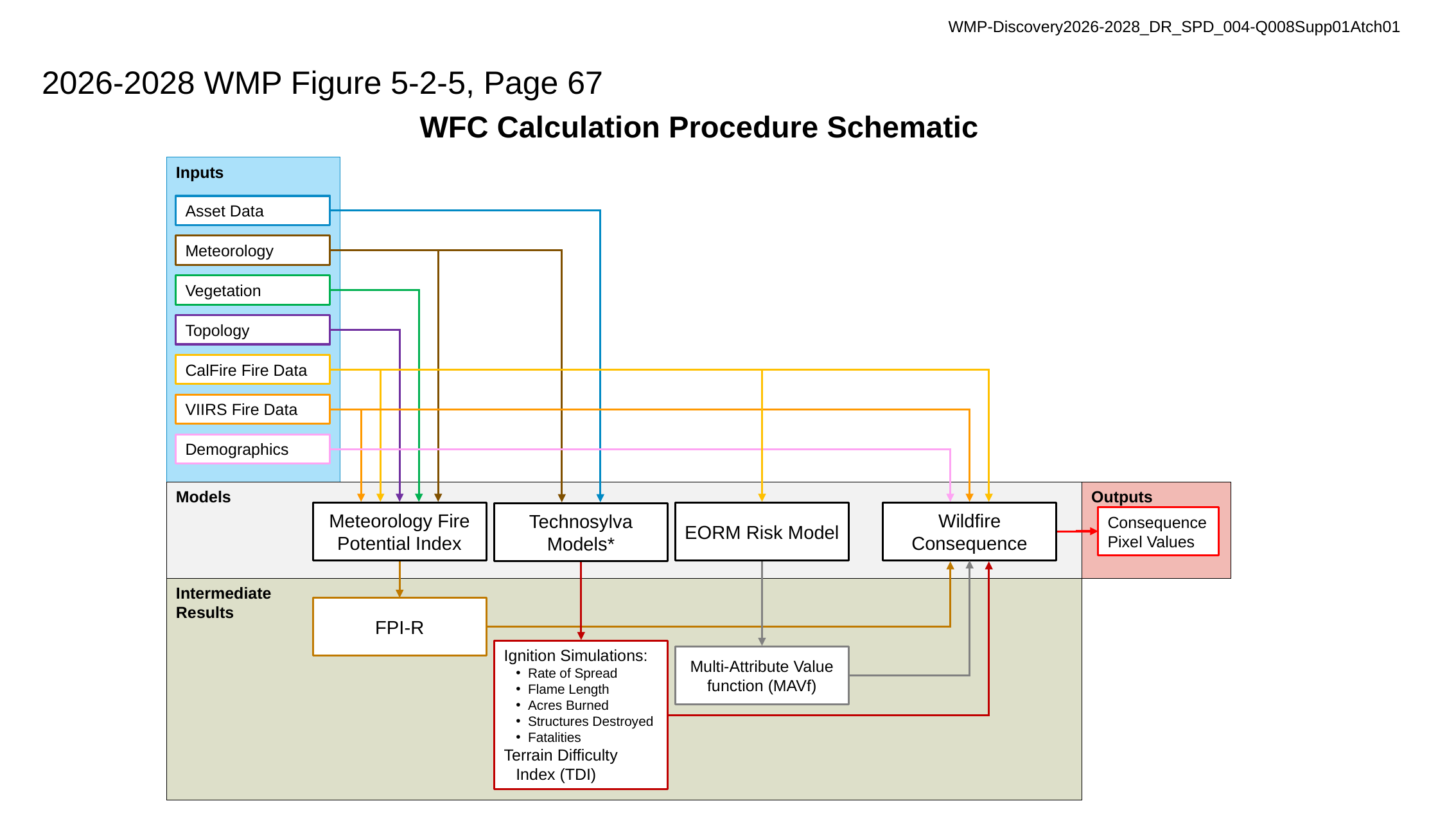

WMP-Discovery2026-2028_DR_SPD_004-Q008Supp01Atch01
2026-2028 WMP Figure 5-2-5, Page 67
WFC Calculation Procedure Schematic
Inputs
Asset Data
Meteorology
Vegetation
Topology
CalFire Fire Data
VIIRS Fire Data
Demographics
Models
Outputs

Meteorology Fire Potential Index

EORM Risk Model

Wildfire Consequence

Technosylva Models*

Consequence Pixel Values
Intermediate
Results

FPI-R

Ignition Simulations:
Rate of Spread
Flame Length
Acres Burned
Structures Destroyed
Fatalities
Terrain Difficulty Index (TDI)

Multi-Attribute Value function (MAVf)